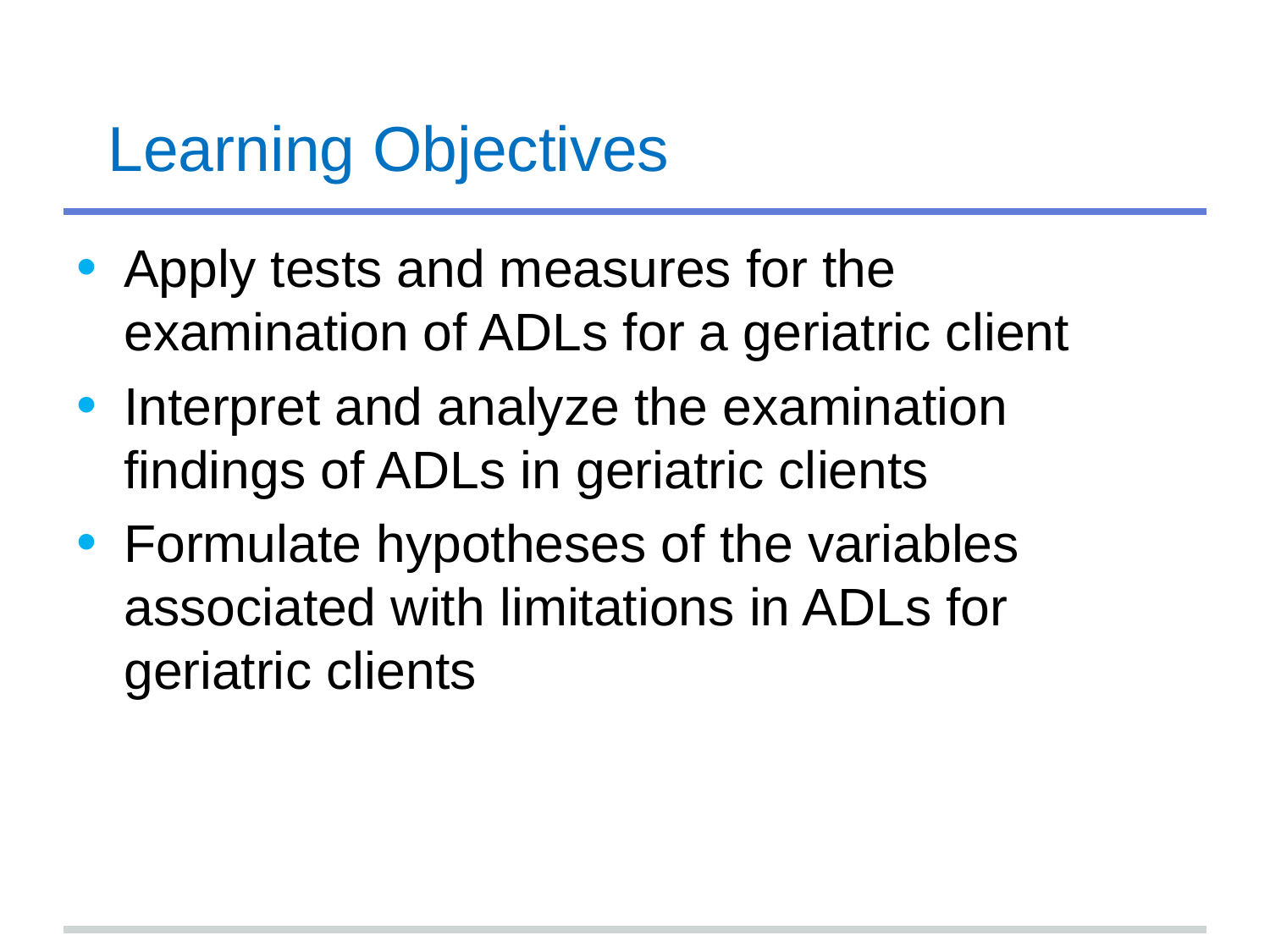

# Learning Objectives
Apply tests and measures for the examination of ADLs for a geriatric client
Interpret and analyze the examination findings of ADLs in geriatric clients
Formulate hypotheses of the variables associated with limitations in ADLs for geriatric clients